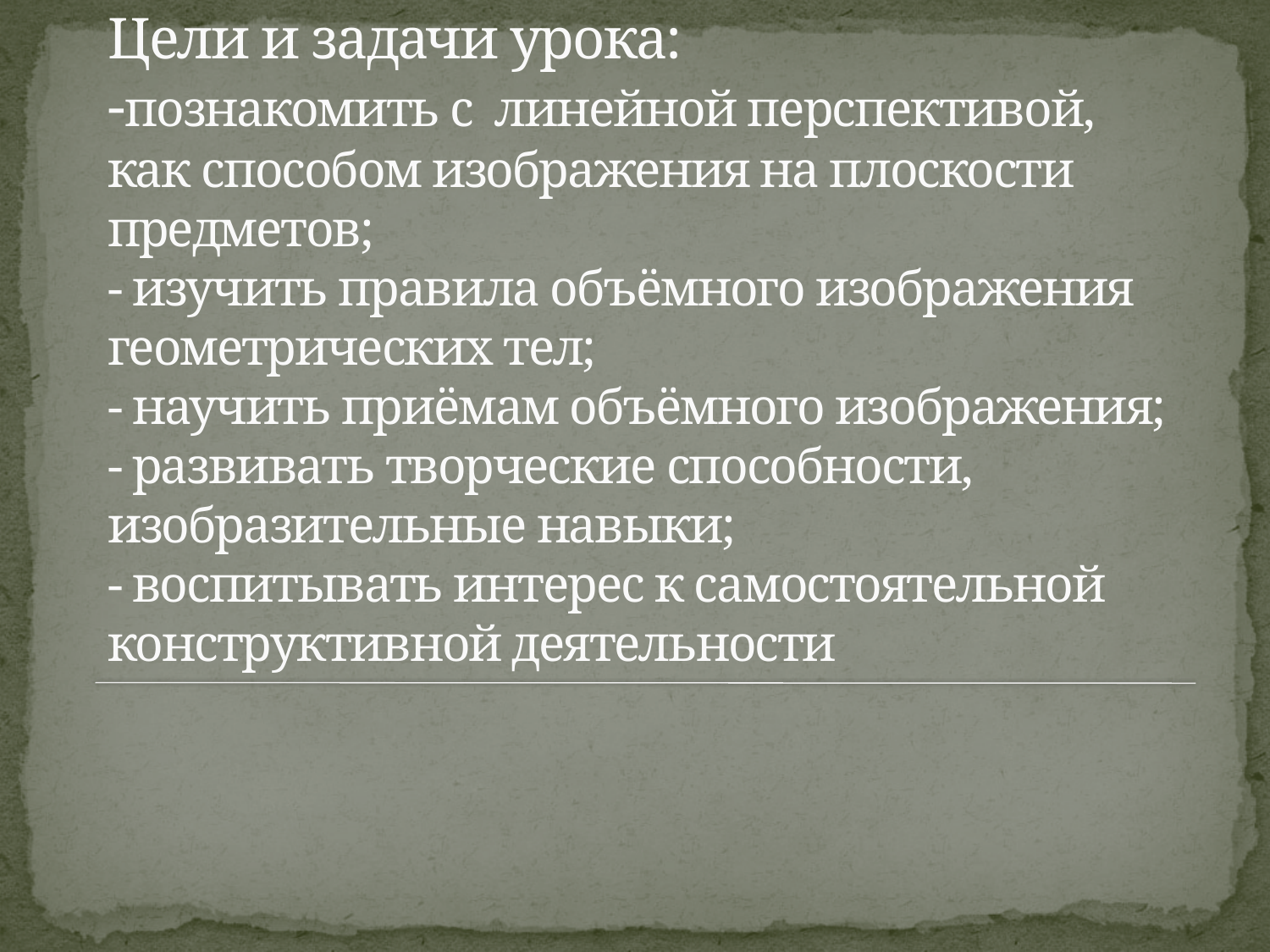

# Цели и задачи урока: -познакомить с  линейной перспективой, как способом изображения на плоскости предметов; - изучить правила объёмного изображения геометрических тел; - научить приёмам объёмного изображения; - развивать творческие способности, изобразительные навыки; - воспитывать интерес к самостоятельной конструктивной деятельности